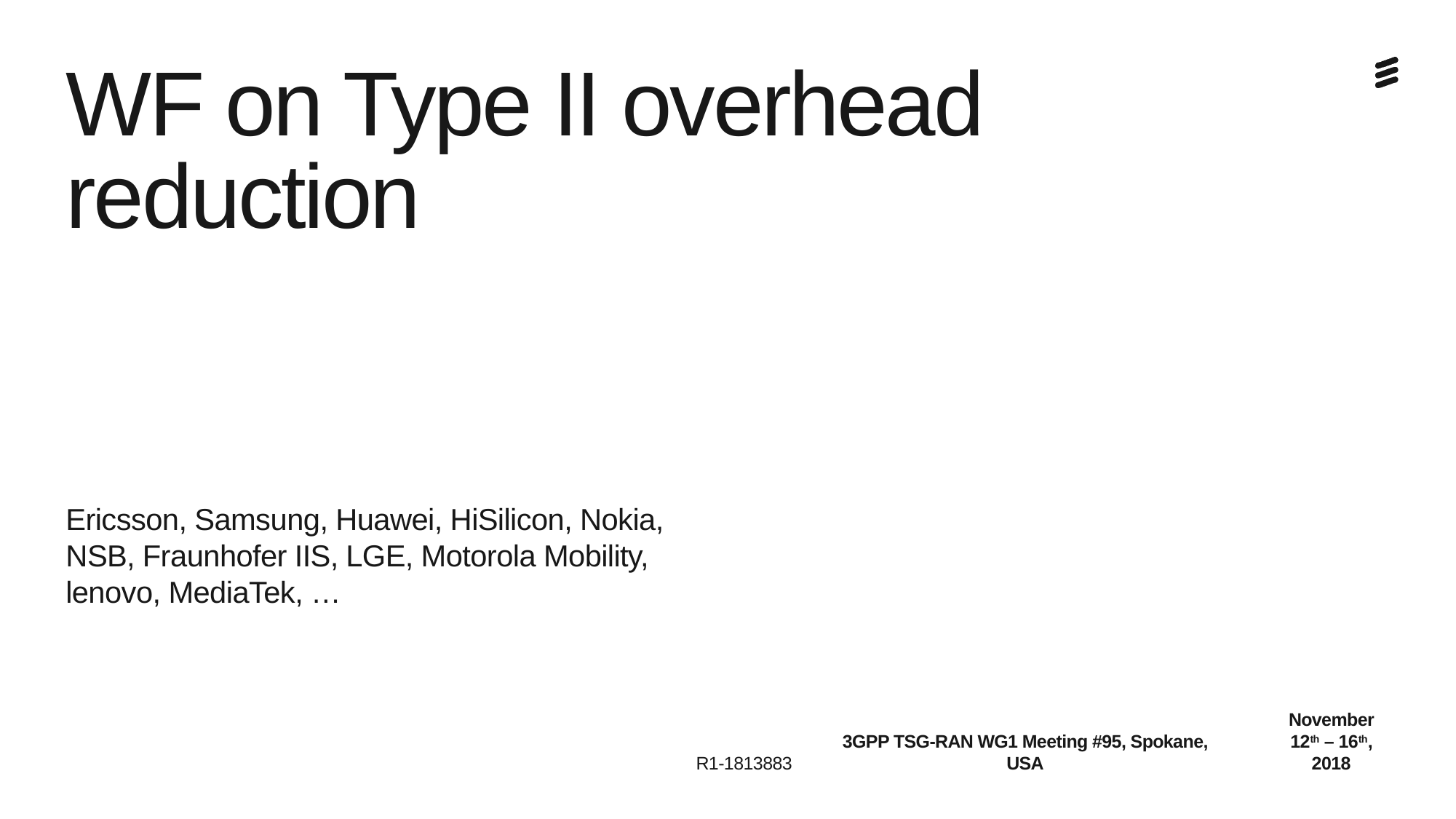

# WF on Type II overhead reduction
Ericsson, Samsung, Huawei, HiSilicon, Nokia, NSB, Fraunhofer IIS, LGE, Motorola Mobility, lenovo, MediaTek, …
R1-1813883
3GPP TSG-RAN WG1 Meeting #95, Spokane, USA
November 12th – 16th, 2018